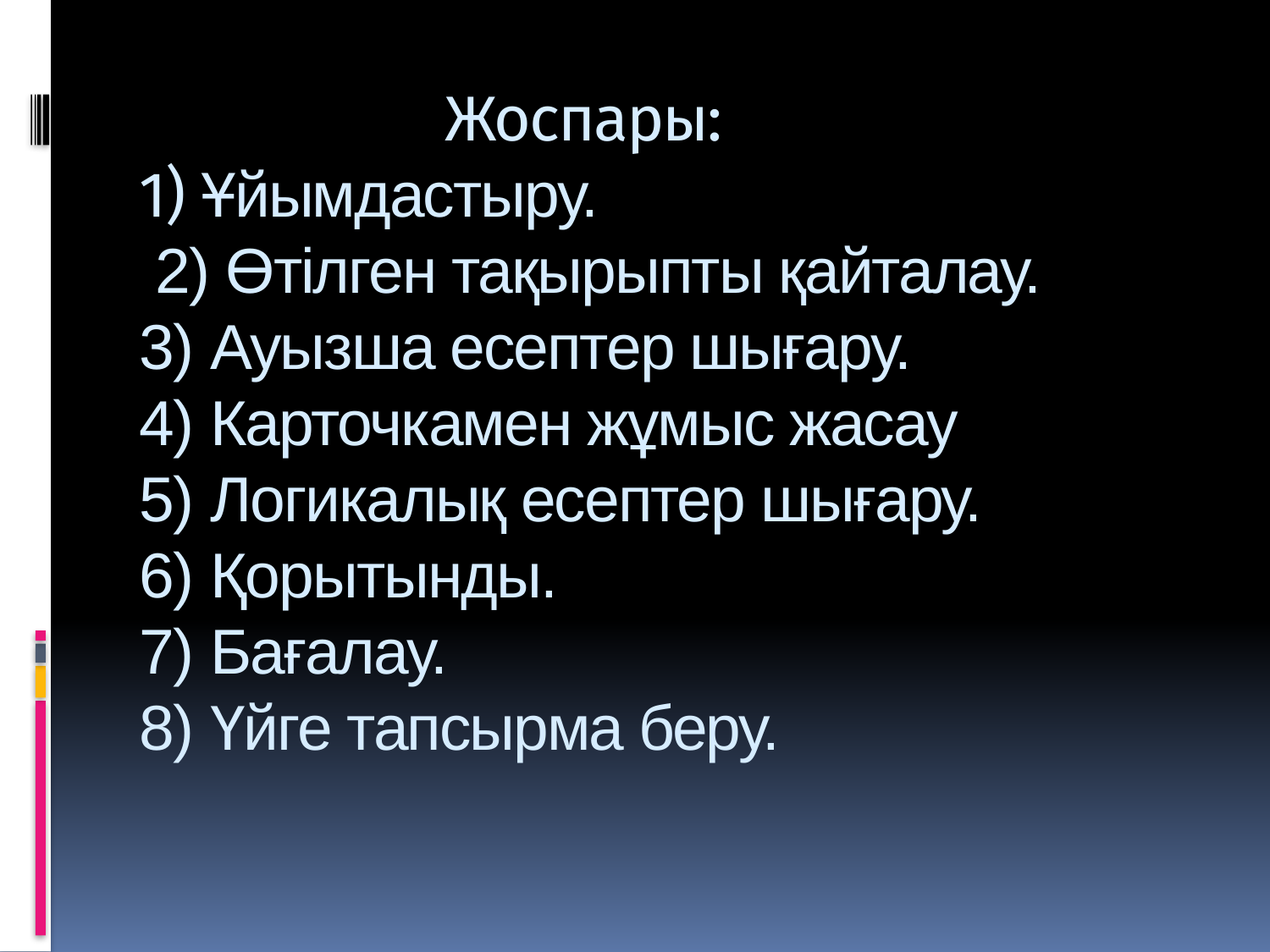

# Жоспары: 1) Ұйымдастыру. 2) Өтілген тақырыпты қайталау. 3) Ауызша есептер шығару. 4) Карточкамен жұмыс жасау 5) Логикалық есептер шығару. 6) Қорытынды. 7) Бағалау. 8) Үйге тапсырма беру.